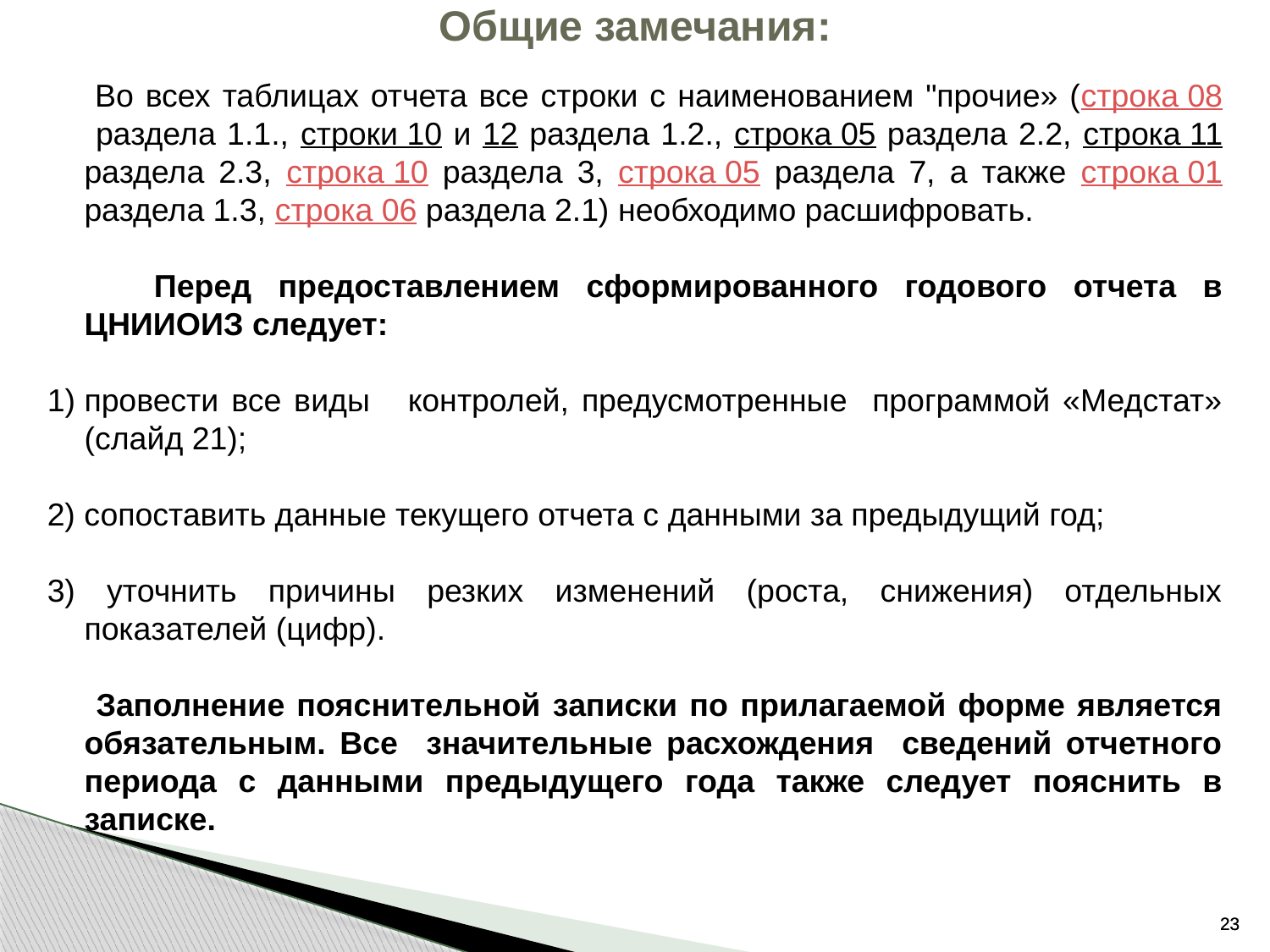

Общие замечания:

    Во всех таблицах отчета все строки с наименованием "прочие» (строка 08 раздела 1.1., строки 10 и 12 раздела 1.2., строка 05 раздела 2.2, строка 11 раздела 2.3, строка 10 раздела 3, строка 05 раздела 7, а также строка 01 раздела 1.3, строка 06 раздела 2.1) необходимо расшифровать.

    Перед предоставлением сформированного годового отчета в ЦНИИОИЗ следует:

провести все виды   контролей, предусмотренные  программой «Медстат» (слайд 21);

2) сопоставить данные текущего отчета с данными за предыдущий год;

3) уточнить причины резких изменений (роста, снижения) отдельных показателей (цифр).

    Заполнение пояснительной записки по прилагаемой форме является обязательным. Все  значительные расхождения  сведений отчетного периода с данными предыдущего года также следует пояснить в записке.
23
23